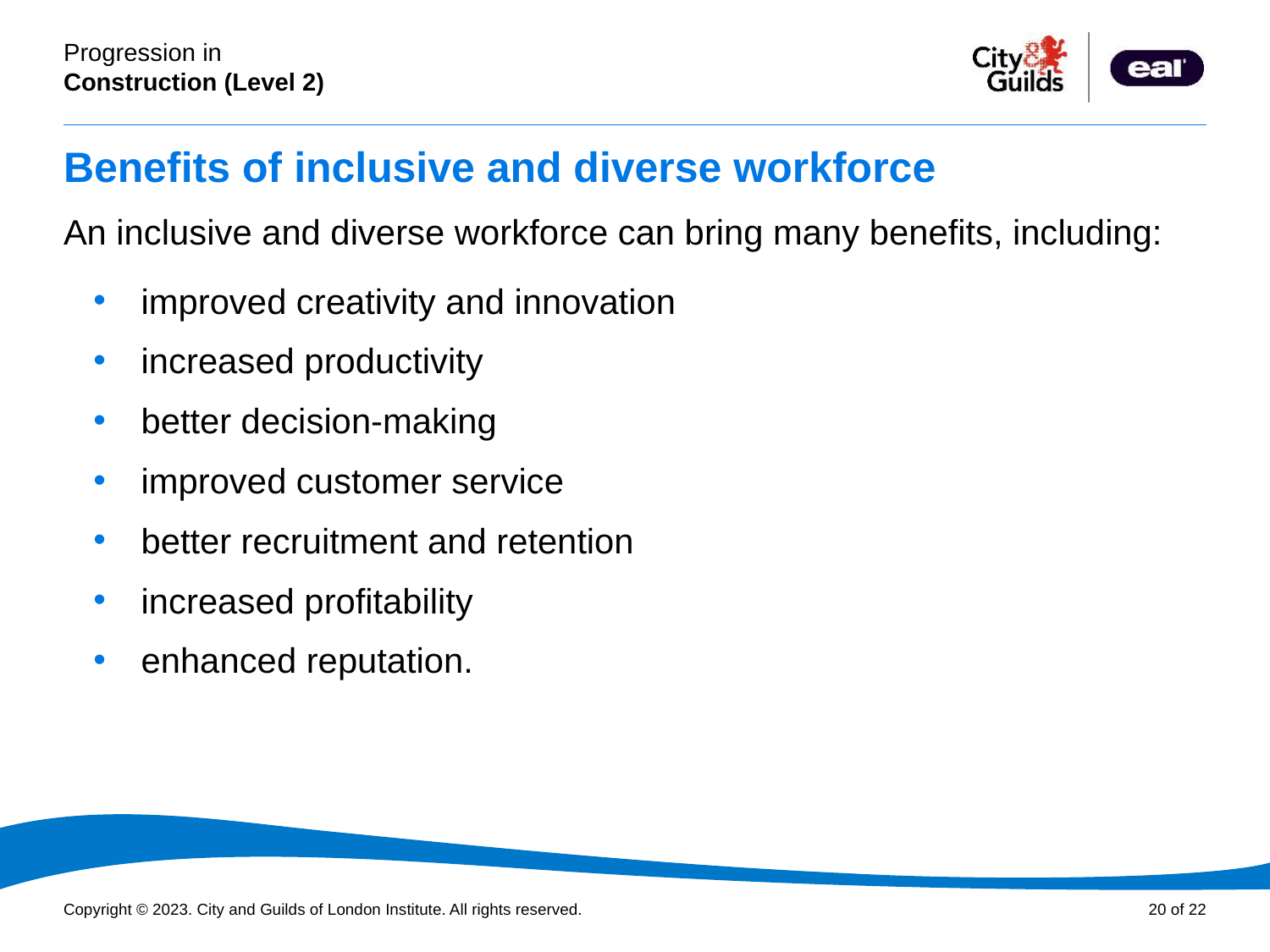

# Benefits of inclusive and diverse workforce
An inclusive and diverse workforce can bring many benefits, including:
improved creativity and innovation
increased productivity
better decision-making
improved customer service
better recruitment and retention
increased profitability
enhanced reputation.